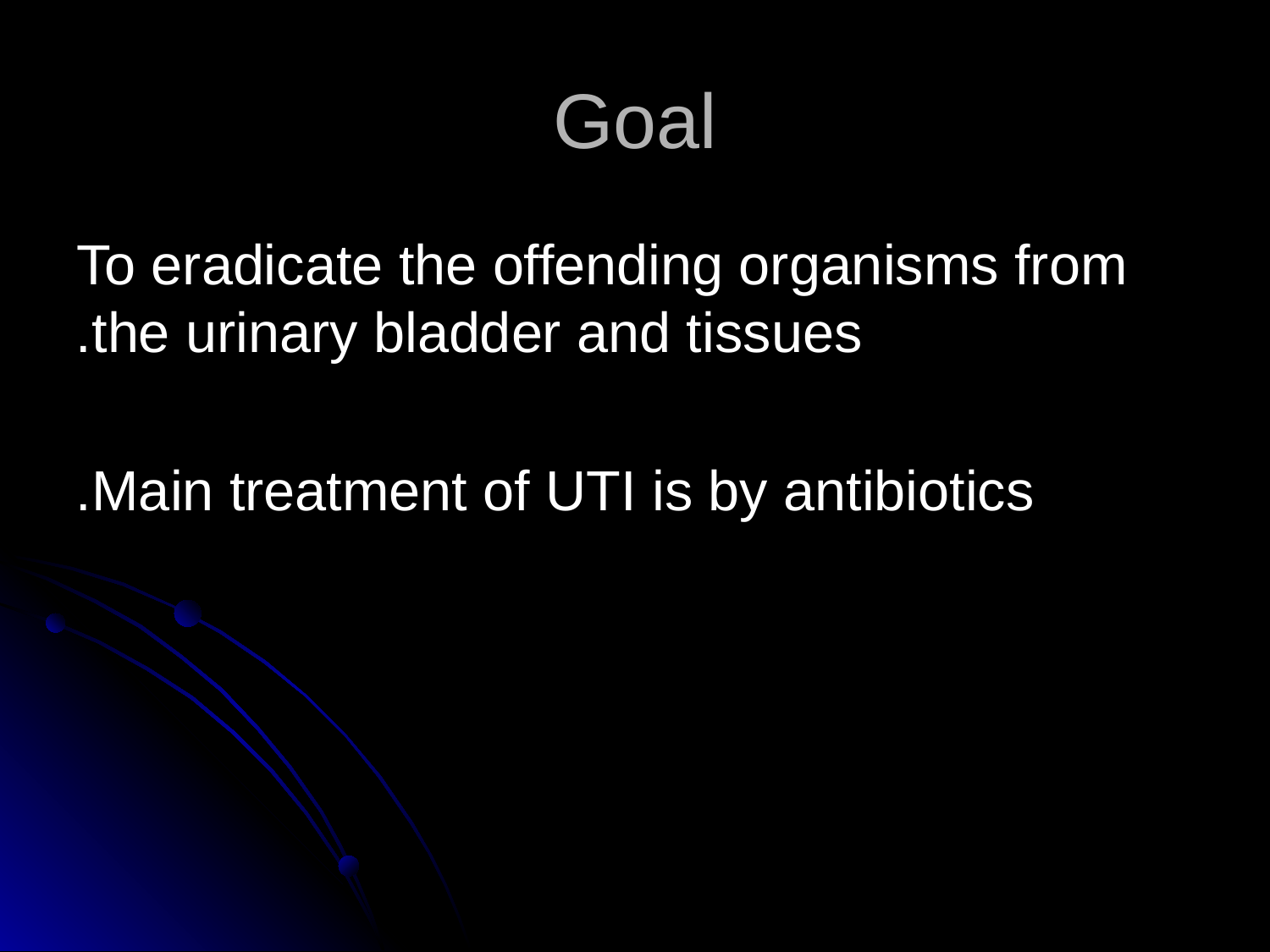

# Goal
To eradicate the offending organisms from the urinary bladder and tissues.

Main treatment of UTI is by antibiotics.